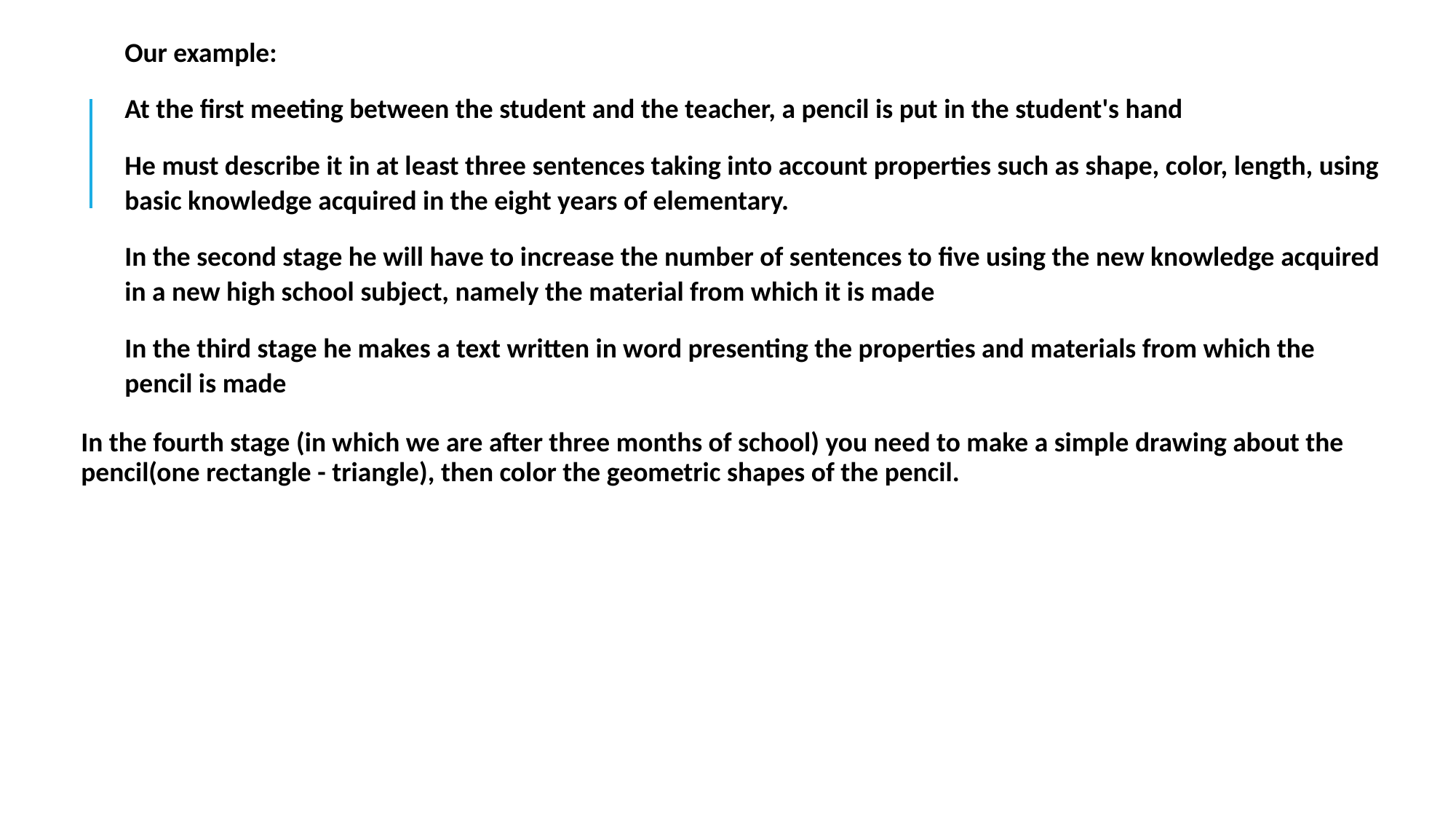

Our example:
At the first meeting between the student and the teacher, a pencil is put in the student's hand
He must describe it in at least three sentences taking into account properties such as shape, color, length, using basic knowledge acquired in the eight years of elementary.
In the second stage he will have to increase the number of sentences to five using the new knowledge acquired in a new high school subject, namely the material from which it is made
In the third stage he makes a text written in word presenting the properties and materials from which the pencil is made
In the fourth stage (in which we are after three months of school) you need to make a simple drawing about the pencil(one rectangle - triangle), then color the geometric shapes of the pencil.
# ...